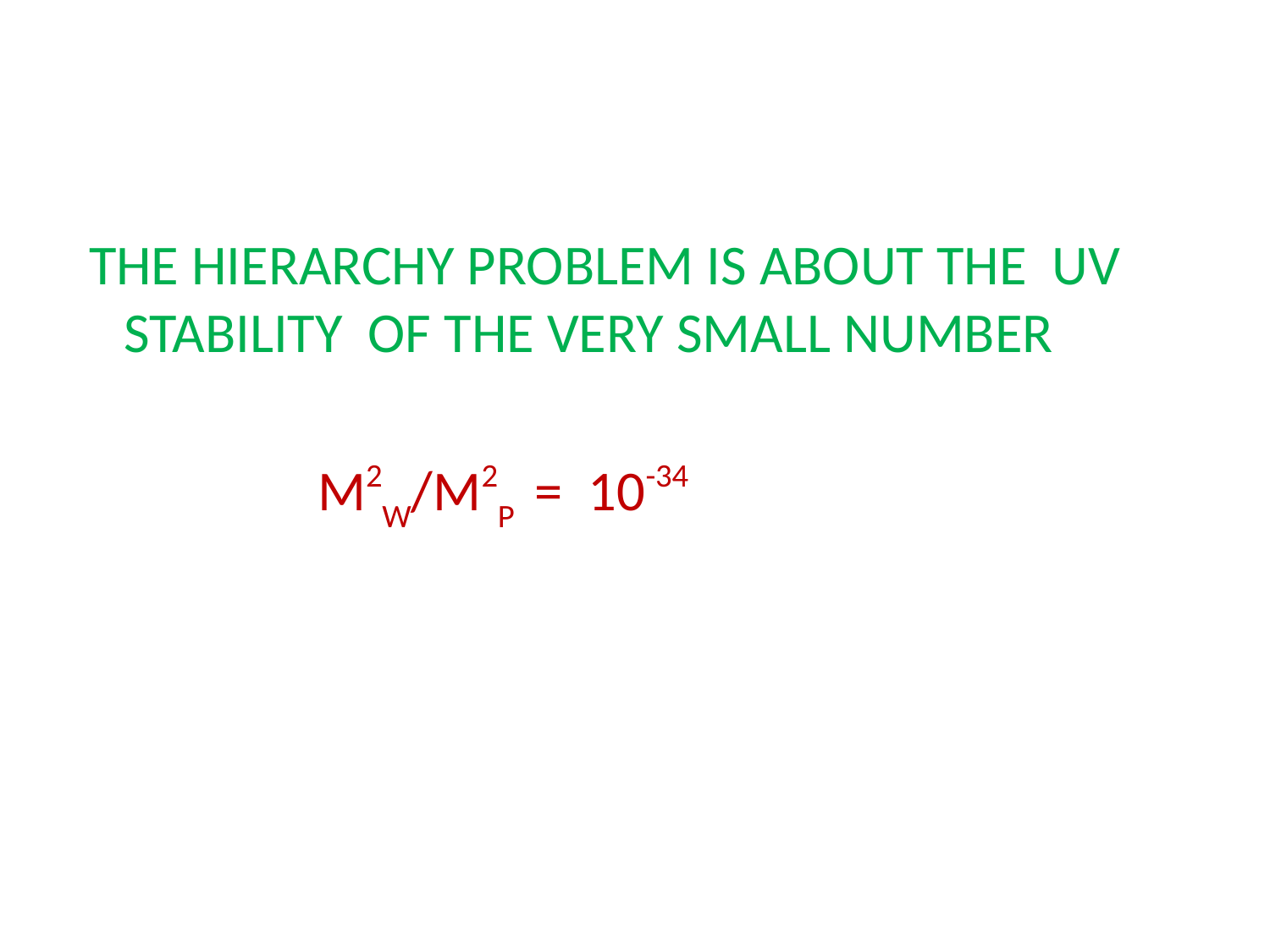

THE HIERARCHY PROBLEM IS ABOUT THE  UV STABILITY  OF THE VERY SMALL NUMBER

                   M2W/M2P  =  10-34